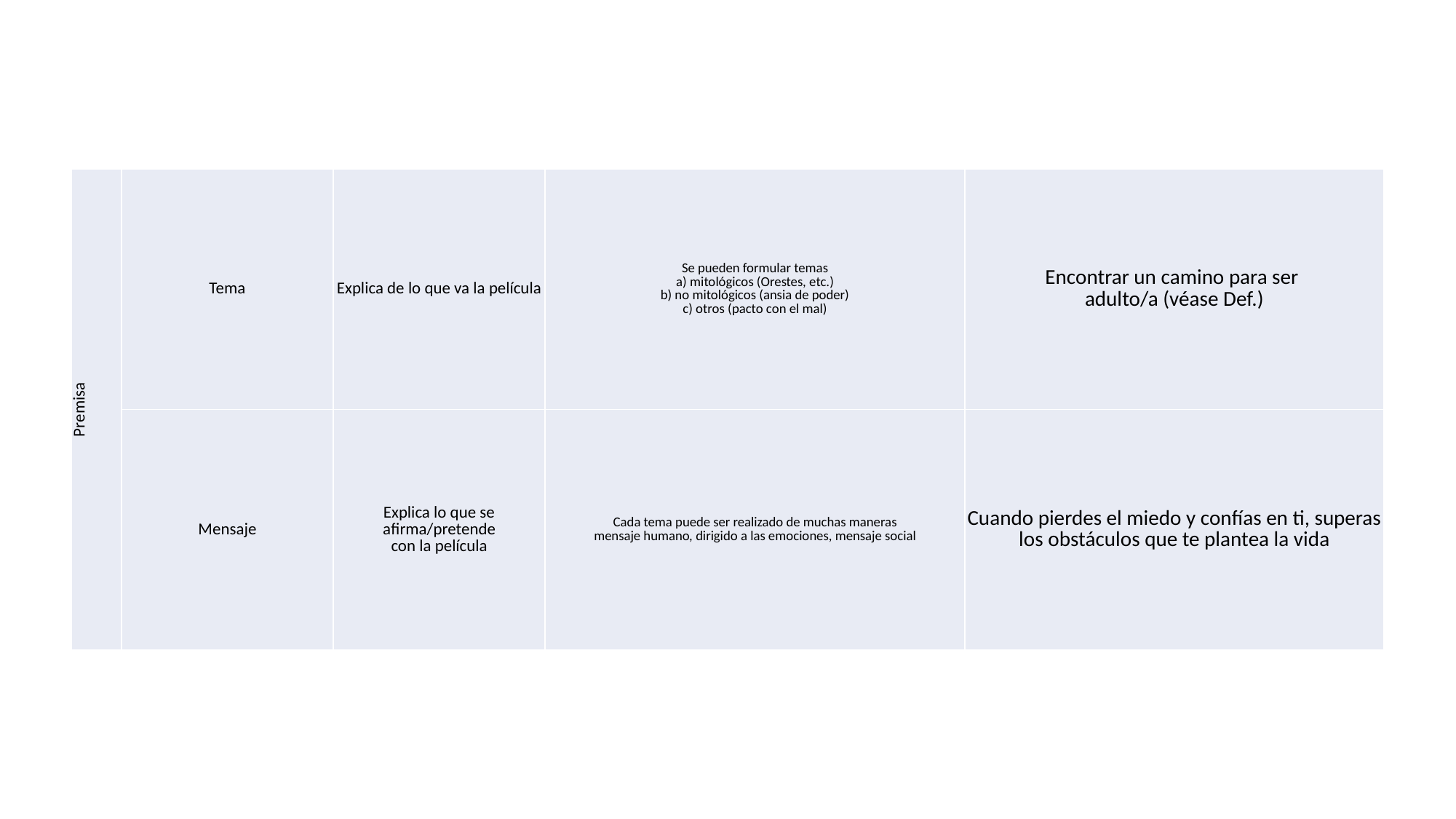

| Premisa | Tema | Explica de lo que va la película | Se pueden formular temas a) mitológicos (Orestes, etc.) b) no mitológicos (ansia de poder) c) otros (pacto con el mal) | Encontrar un camino para ser adulto/a (véase Def.) |
| --- | --- | --- | --- | --- |
|  | Mensaje | Explica lo que se afirma/pretende con la película | Cada tema puede ser realizado de muchas maneras mensaje humano, dirigido a las emociones, mensaje social | Cuando pierdes el miedo y confías en ti, superas los obstáculos que te plantea la vida |